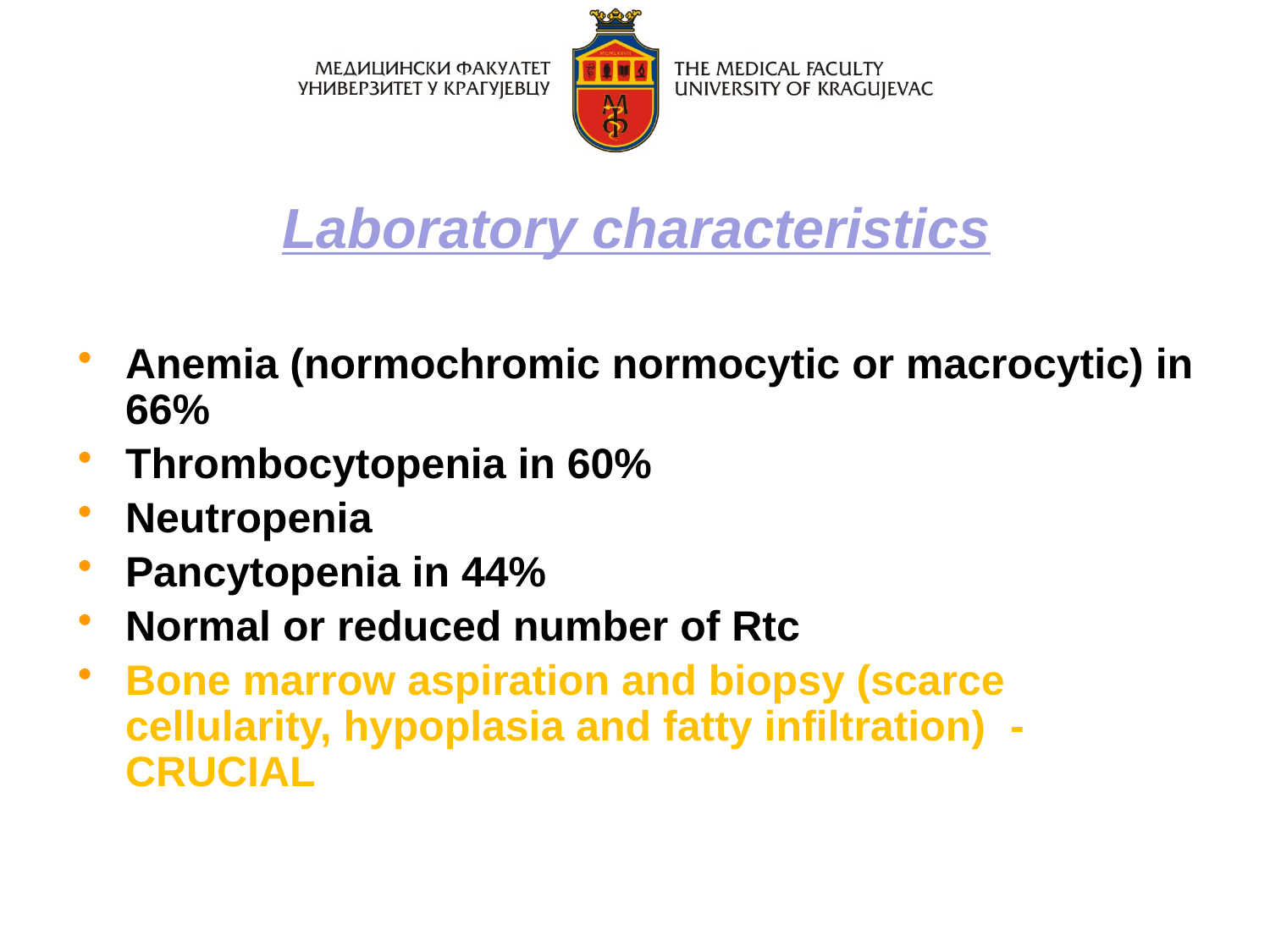

# Laboratory characteristics
Anemia (normochromic normocytic or macrocytic) in 66%
Thrombocytopenia in 60%
Neutropenia
Pancytopenia in 44%
Normal or reduced number of Rtc
Bone marrow aspiration and biopsy (scarce cellularity, hypoplasia and fatty infiltration)  -CRUCIAL